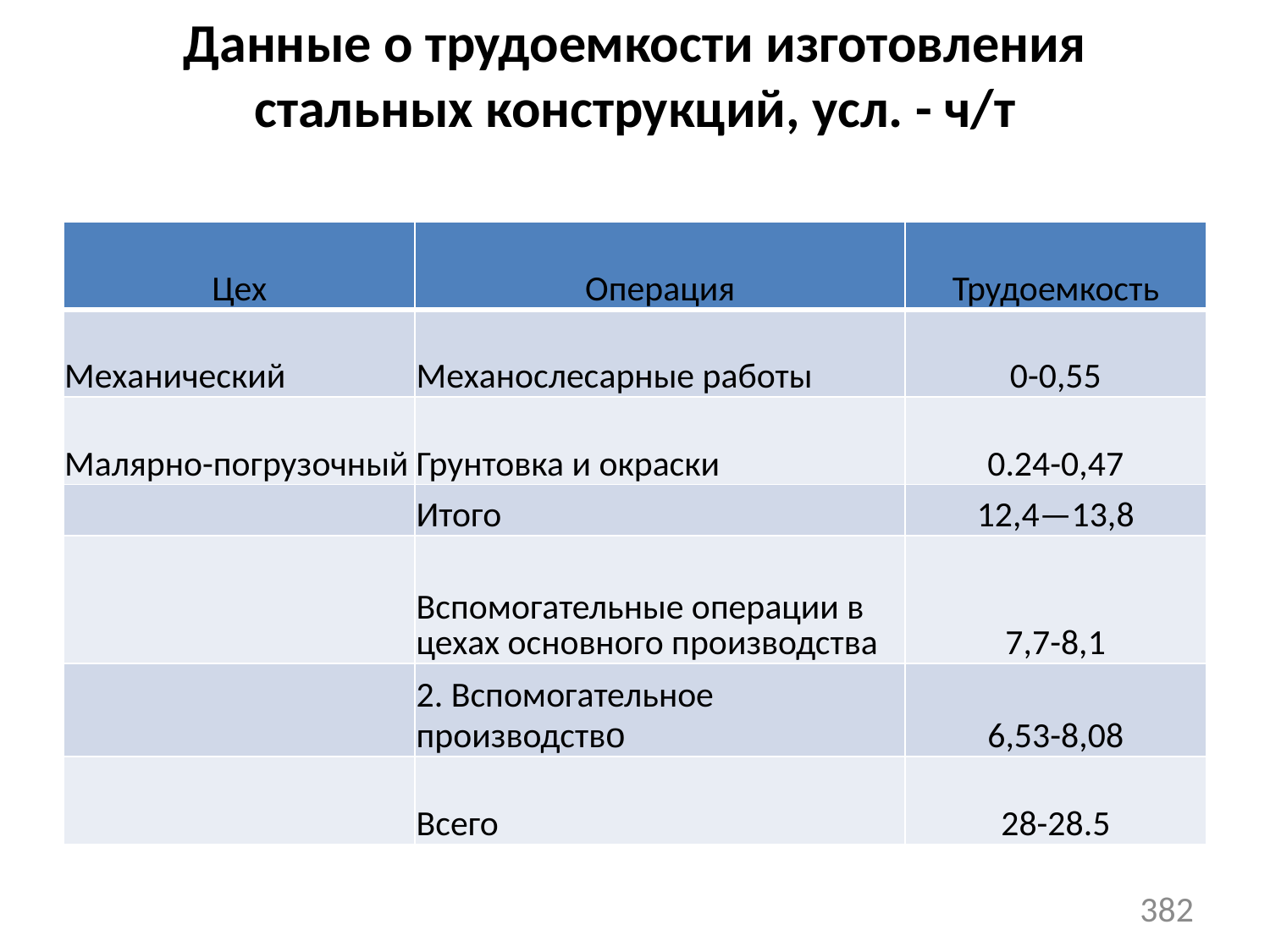

Данные о трудоемкости изготовления стальных конструкций, усл. - ч/т
| Цех | Операция | Трудоемкость |
| --- | --- | --- |
| Механический | Механослесарные работы | 0-0,55 |
| Малярно-погрузочный | Грунтовка и окраски | 0.24-0,47 |
|  | Итого | 12,4—13,8 |
|  | Вспомогательные операции в цехах основного производства | 7,7-8,1 |
|  | 2. Вспомогательное производство | 6,53-8,08 |
|  | Всего | 28-28.5 |
382